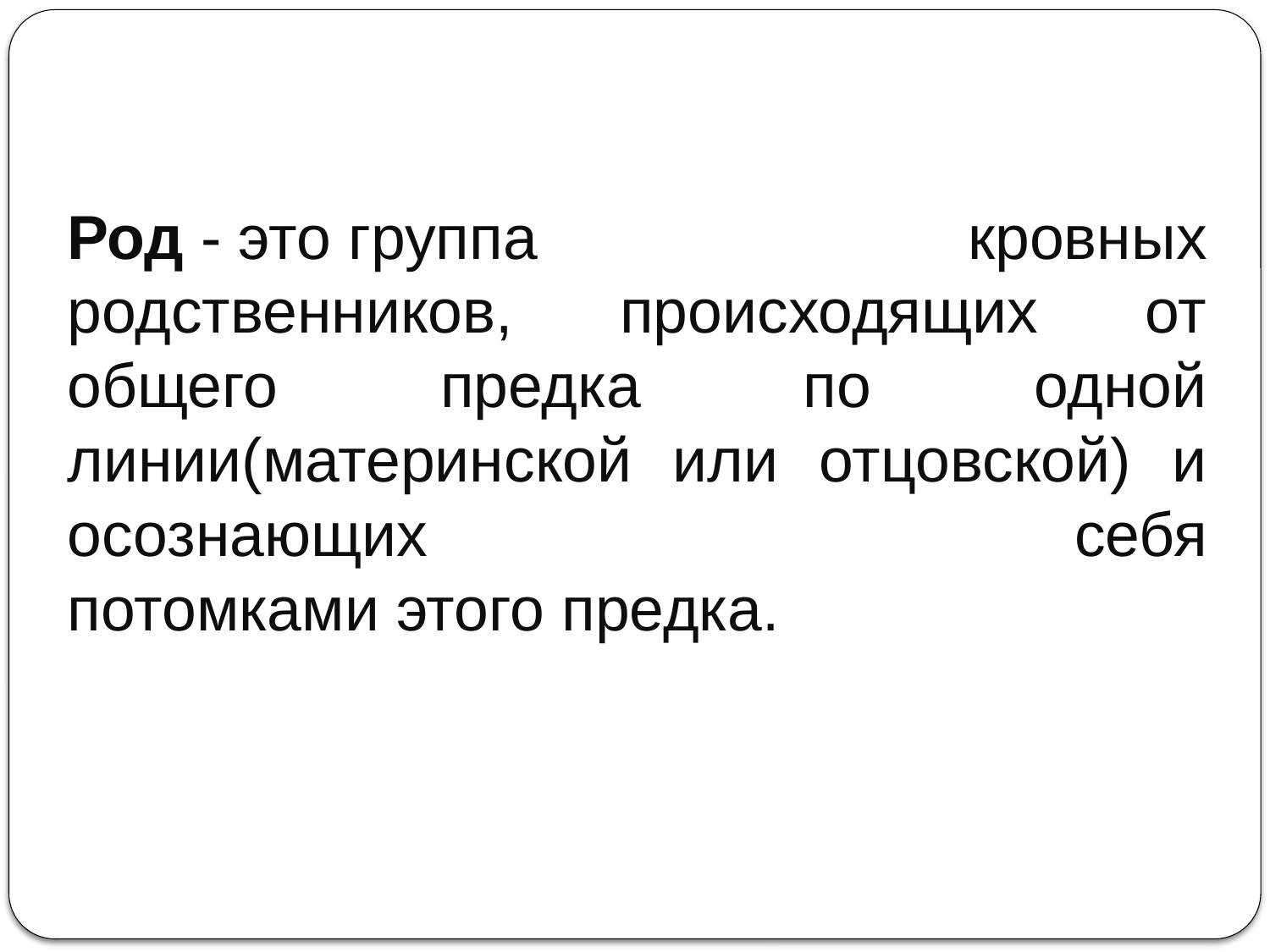

# Род - это группа кровных родственников, происходящих от общего предка по одной линии(материнской или отцовской) и осознающих себя потомками этого предка.